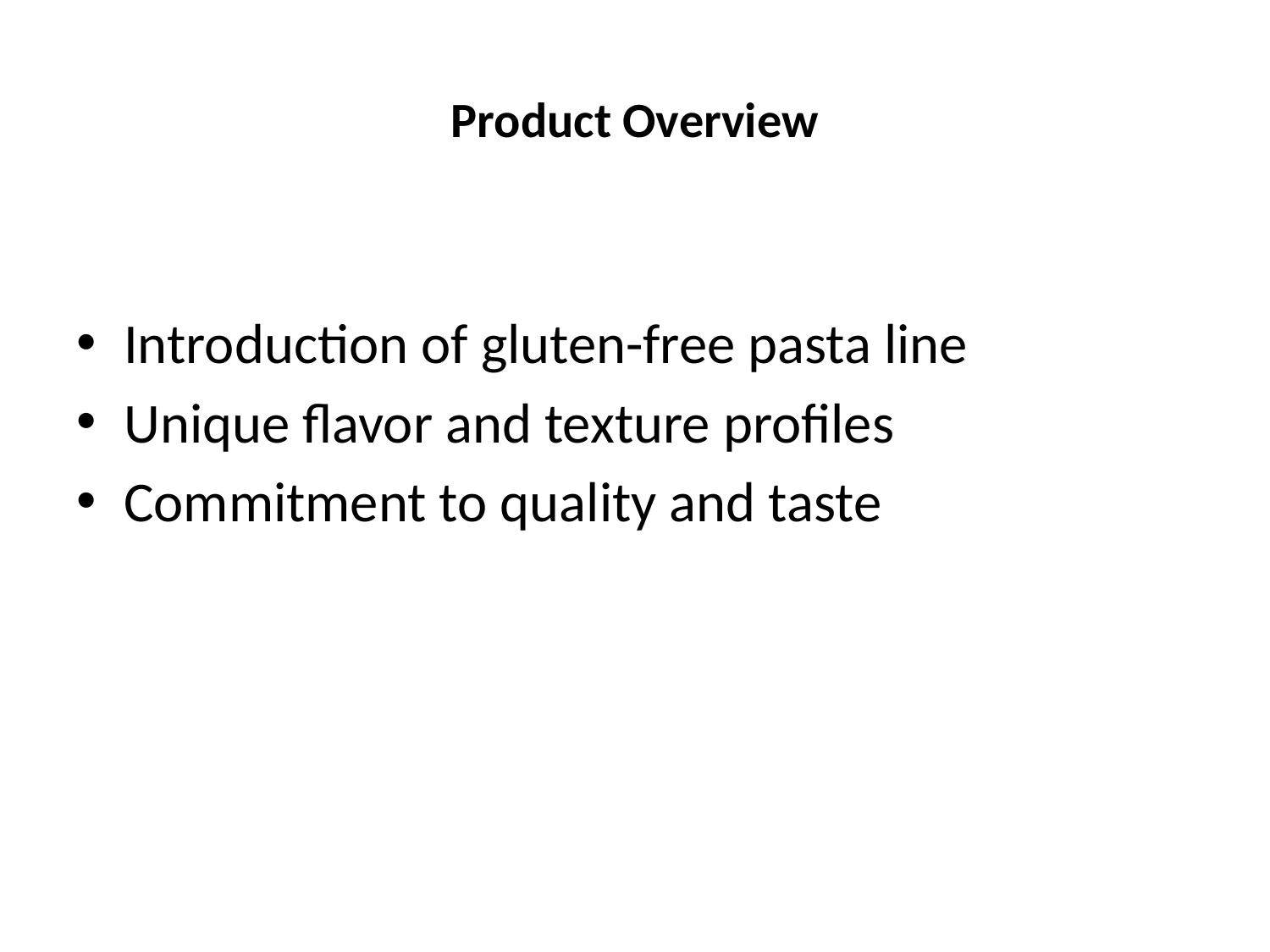

# Product Overview

Introduction of gluten-free pasta line
Unique flavor and texture profiles
Commitment to quality and taste